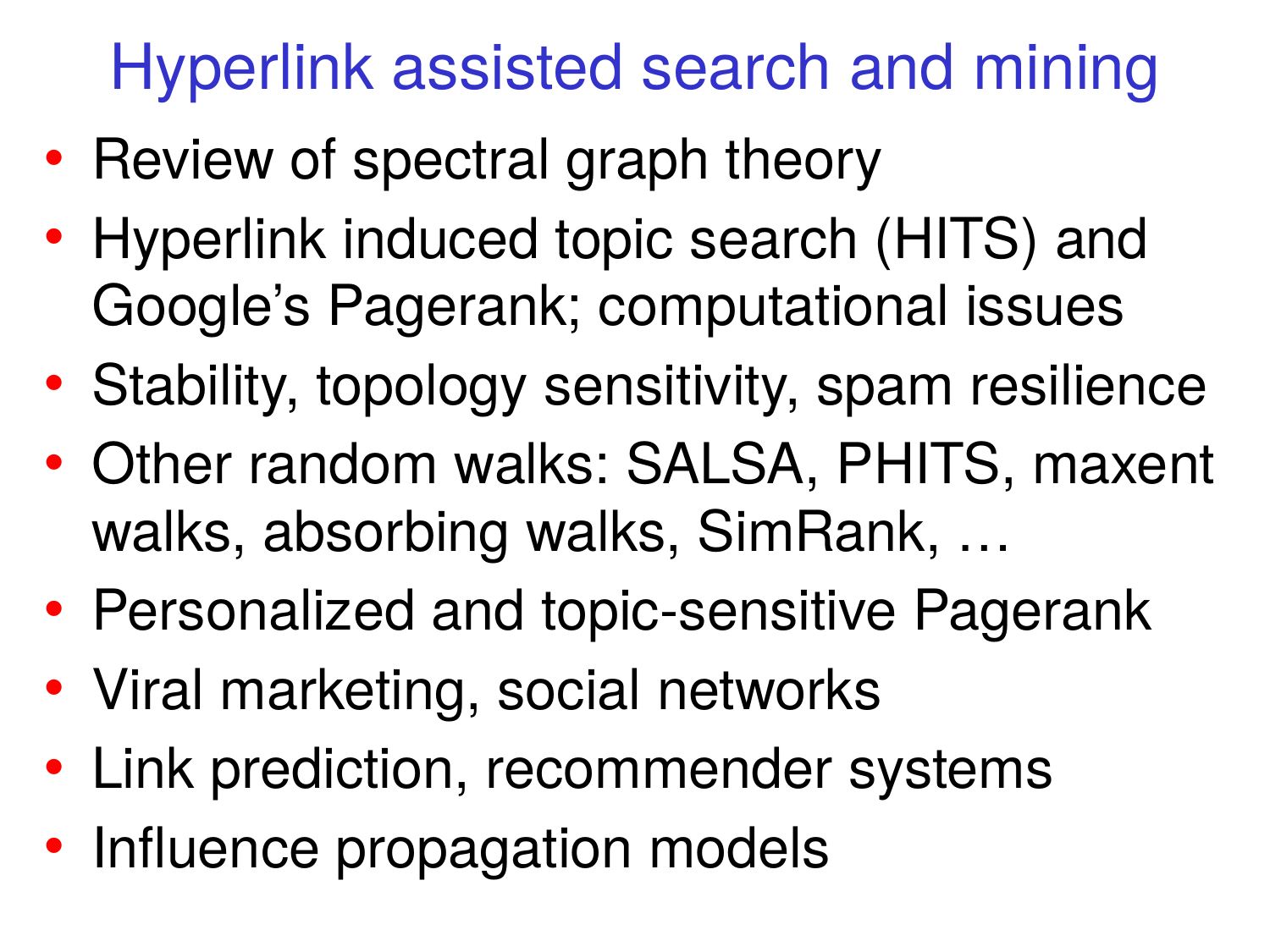

# Hyperlink assisted search and mining
Review of spectral graph theory
Hyperlink induced topic search (HITS) and Google’s Pagerank; computational issues
Stability, topology sensitivity, spam resilience
Other random walks: SALSA, PHITS, maxent walks, absorbing walks, SimRank, …
Personalized and topic-sensitive Pagerank
Viral marketing, social networks
Link prediction, recommender systems
Influence propagation models